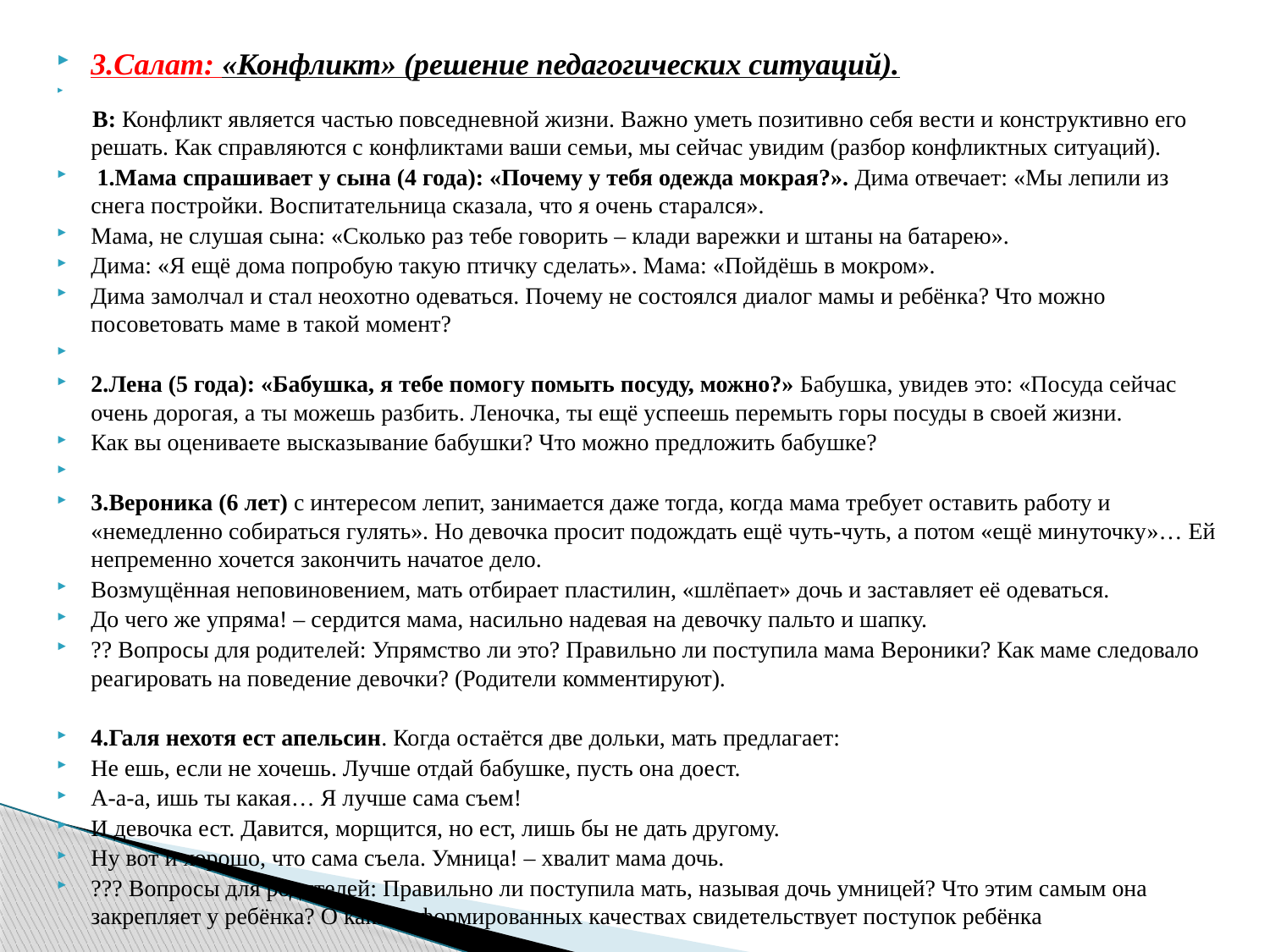

3.Салат: «Конфликт» (решение педагогических ситуаций).

      В: Конфликт является частью повседневной жизни. Важно уметь позитивно себя вести и конструктивно его решать. Как справляются с конфликтами ваши семьи, мы сейчас увидим (разбор конфликтных ситуаций).
 1.Мама спрашивает у сына (4 года): «Почему у тебя одежда мокрая?». Дима отвечает: «Мы лепили из снега постройки. Воспитательница сказала, что я очень старался».
Мама, не слушая сына: «Сколько раз тебе говорить – клади варежки и штаны на батарею».
Дима: «Я ещё дома попробую такую птичку сделать». Мама: «Пойдёшь в мокром».
Дима замолчал и стал неохотно одеваться. Почему не состоялся диалог мамы и ребёнка? Что можно посоветовать маме в такой момент?

2.Лена (5 года): «Бабушка, я тебе помогу помыть посуду, можно?» Бабушка, увидев это: «Посуда сейчас очень дорогая, а ты можешь разбить. Леночка, ты ещё успеешь перемыть горы посуды в своей жизни.
Как вы оцениваете высказывание бабушки? Что можно предложить бабушке?

3.Вероника (6 лет) с интересом лепит, занимается даже тогда, когда мама требует оставить работу и «немедленно собираться гулять». Но девочка просит подождать ещё чуть-чуть, а потом «ещё минуточку»… Ей непременно хочется закончить начатое дело.
Возмущённая неповиновением, мать отбирает пластилин, «шлёпает» дочь и заставляет её одеваться.
До чего же упряма! – сердится мама, насильно надевая на девочку пальто и шапку.
?? Вопросы для родителей: Упрямство ли это? Правильно ли поступила мама Вероники? Как маме следовало реагировать на поведение девочки? (Родители комментируют).

4.Галя нехотя ест апельсин. Когда остаётся две дольки, мать предлагает:
Не ешь, если не хочешь. Лучше отдай бабушке, пусть она доест.
А-а-а, ишь ты какая… Я лучше сама съем!
И девочка ест. Давится, морщится, но ест, лишь бы не дать другому.
Ну вот и хорошо, что сама съела. Умница! – хвалит мама дочь.
??? Вопросы для родителей: Правильно ли поступила мать, называя дочь умницей? Что этим самым она закрепляет у ребёнка? О каких сформированных качествах свидетельствует поступок ребёнка

#